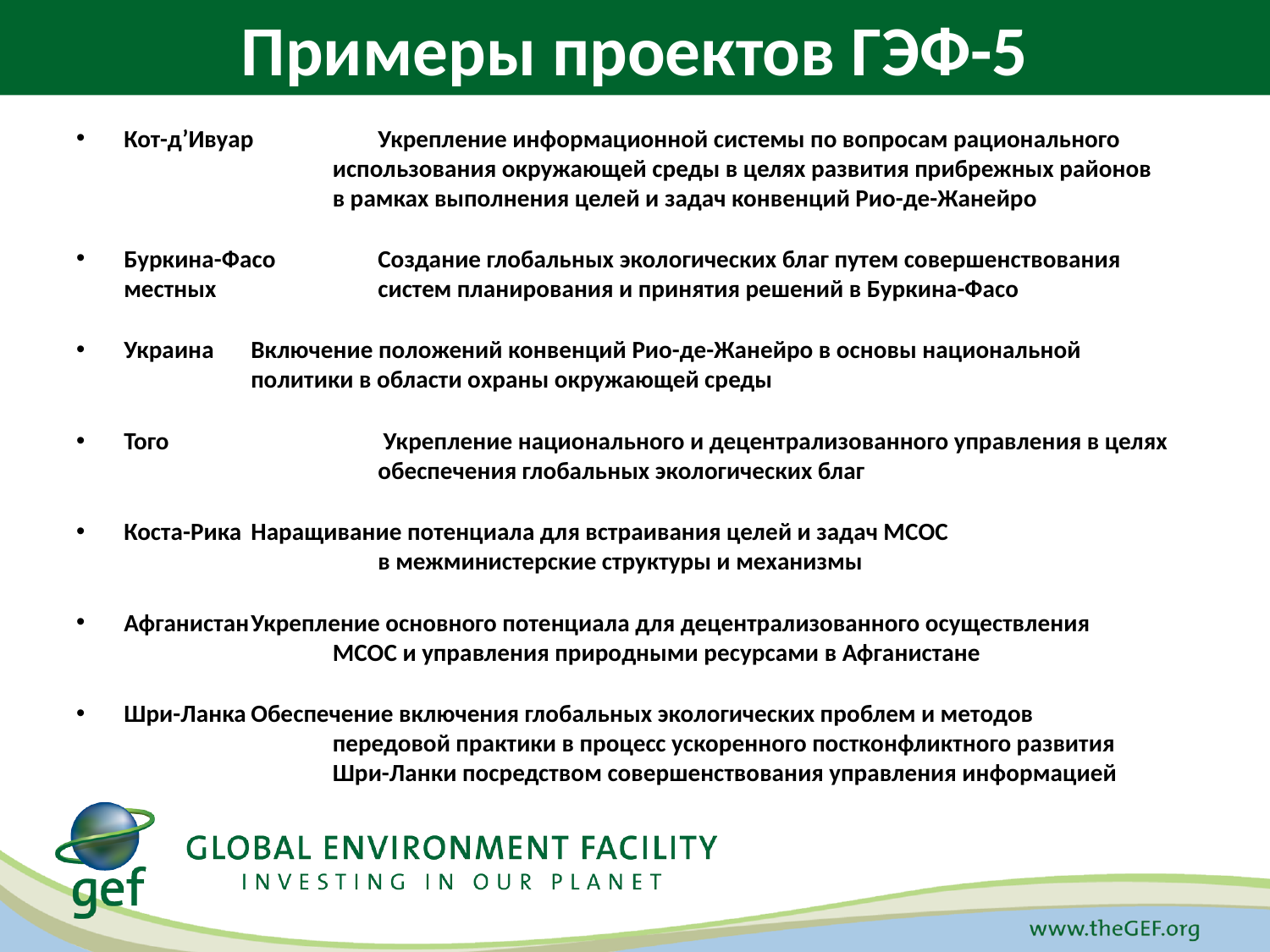

Примеры проектов ГЭФ-5
Кот-д’Ивуар	Укрепление информационной системы по вопросам рационального
                                      использования окружающей среды в целях развития прибрежных районов
                                      в рамках выполнения целей и задач конвенций Рио-де-Жанейро
Буркина-Фасо	Создание глобальных экологических благ путем совершенствования местных 		систем планирования и принятия решений в Буркина-Фасо
Украина	Включение положений конвенций Рио-де-Жанейро в основы национальной 		политики в области охраны окружающей среды
Того		 Укрепление национального и децентрализованного управления в целях 		обеспечения глобальных экологических благ
Коста-Рика	Наращивание потенциала для встраивания целей и задач МСОС
		в межминистерские структуры и механизмы
Афганистан	Укрепление основного потенциала для децентрализованного осуществления
                                      МСОС и управления природными ресурсами в Афганистане
Шри-Ланка	Обеспечение включения глобальных экологических проблем и методов
                                      передовой практики в процесс ускоренного постконфликтного развития
                                      Шри-Ланки посредством совершенствования управления информацией